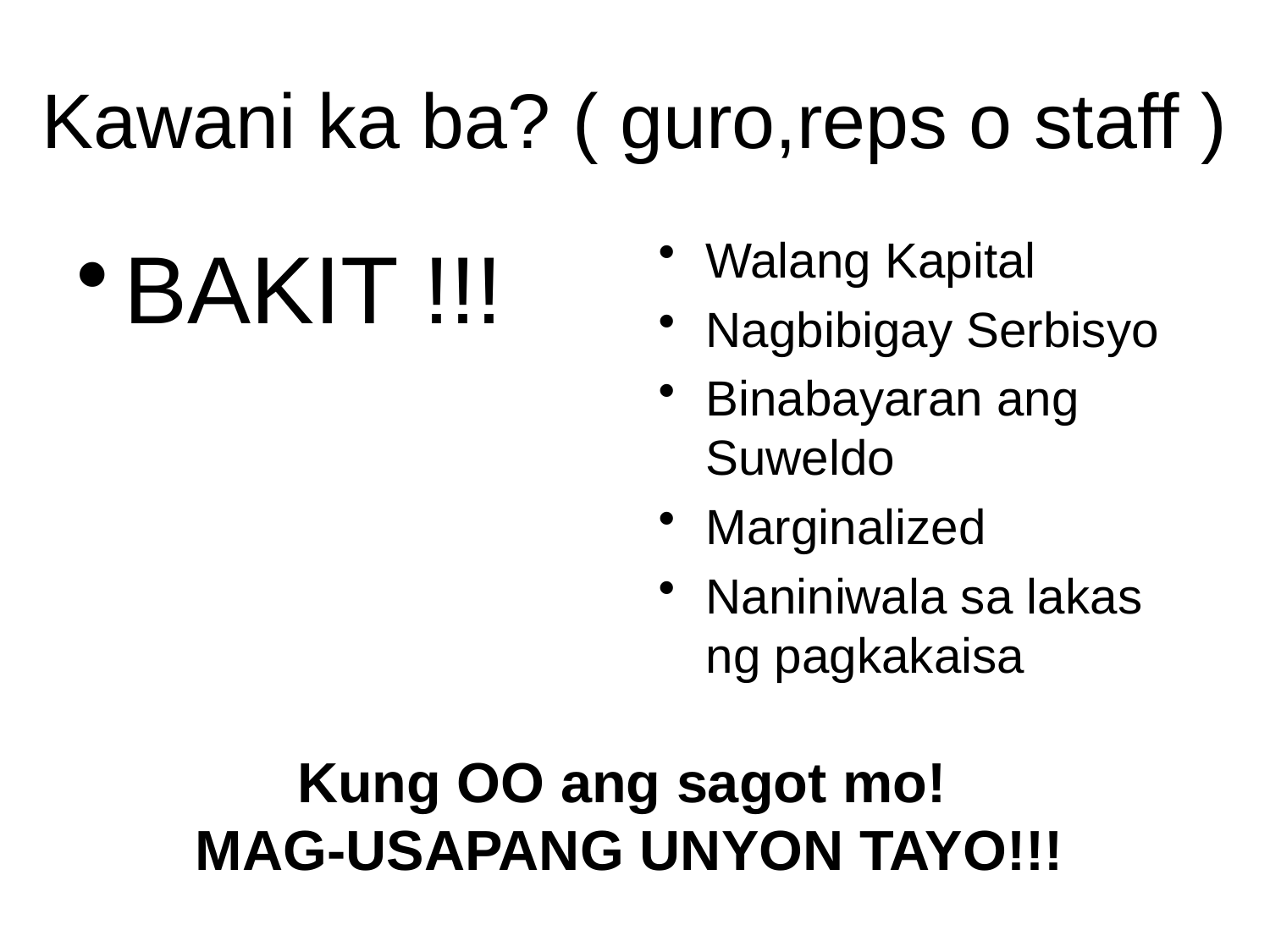

# Kawani ka ba? ( guro,reps o staff )
BAKIT !!!
Walang Kapital
Nagbibigay Serbisyo
Binabayaran ang Suweldo
Marginalized
Naniniwala sa lakas ng pagkakaisa
Kung OO ang sagot mo!
MAG-USAPANG UNYON TAYO!!!